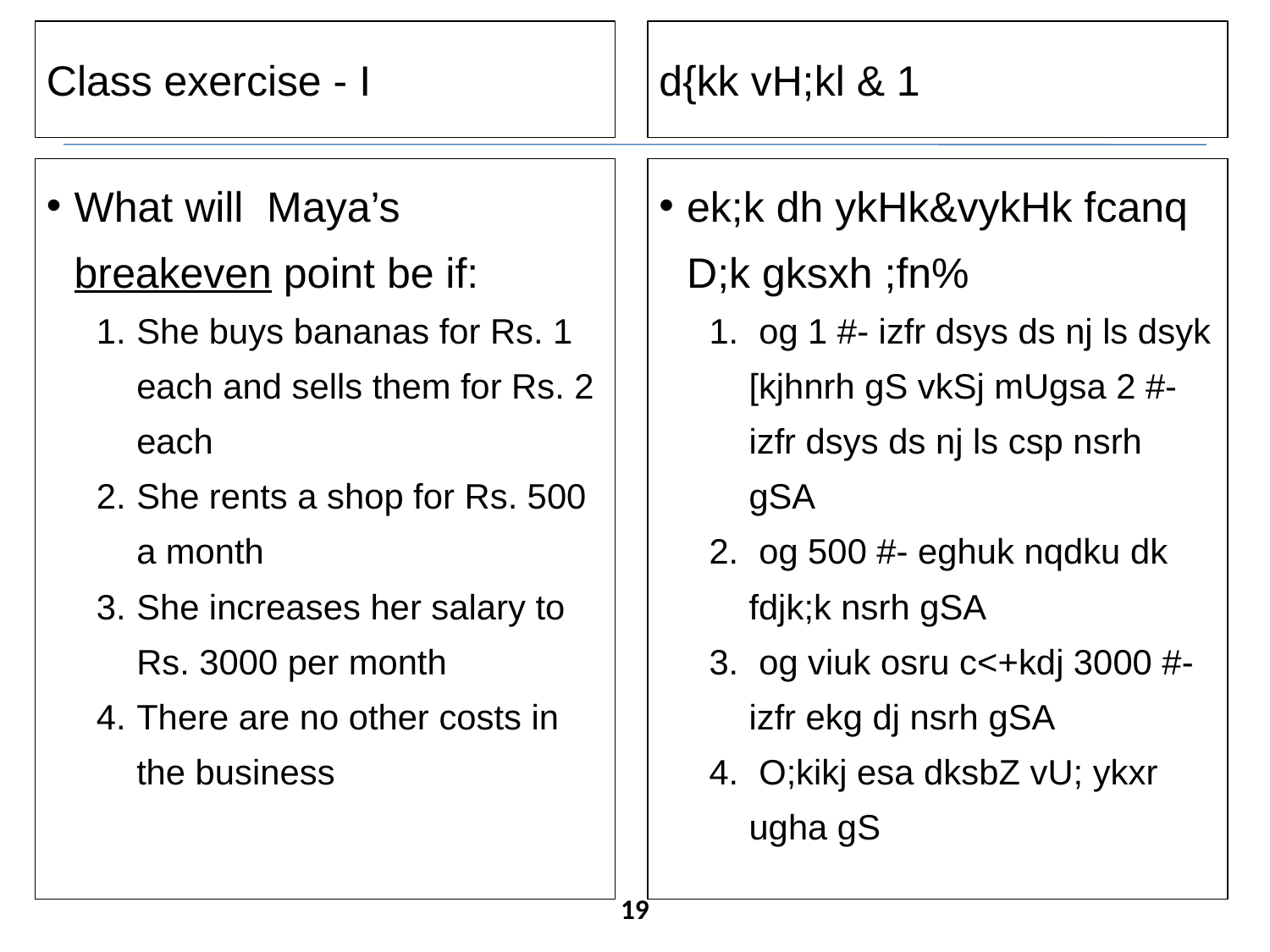

Class exercise - I
d{kk vH;kl & 1

What will  Maya’s breakeven point be if:
She buys bananas for Rs. 1 each and sells them for Rs. 2 each
She rents a shop for Rs. 500 a month
She increases her salary to Rs. 3000 per month
There are no other costs in the business
ek;k dh ykHk&vykHk fcanq D;k gksxh ;fn%
 og 1 #- izfr dsys ds nj ls dsyk [kjhnrh gS vkSj mUgsa 2 #- izfr dsys ds nj ls csp nsrh gSA
 og 500 #- eghuk nqdku dk fdjk;k nsrh gSA
 og viuk osru c<+kdj 3000 #- izfr ekg dj nsrh gSA
 O;kikj esa dksbZ vU; ykxr ugha gS
19